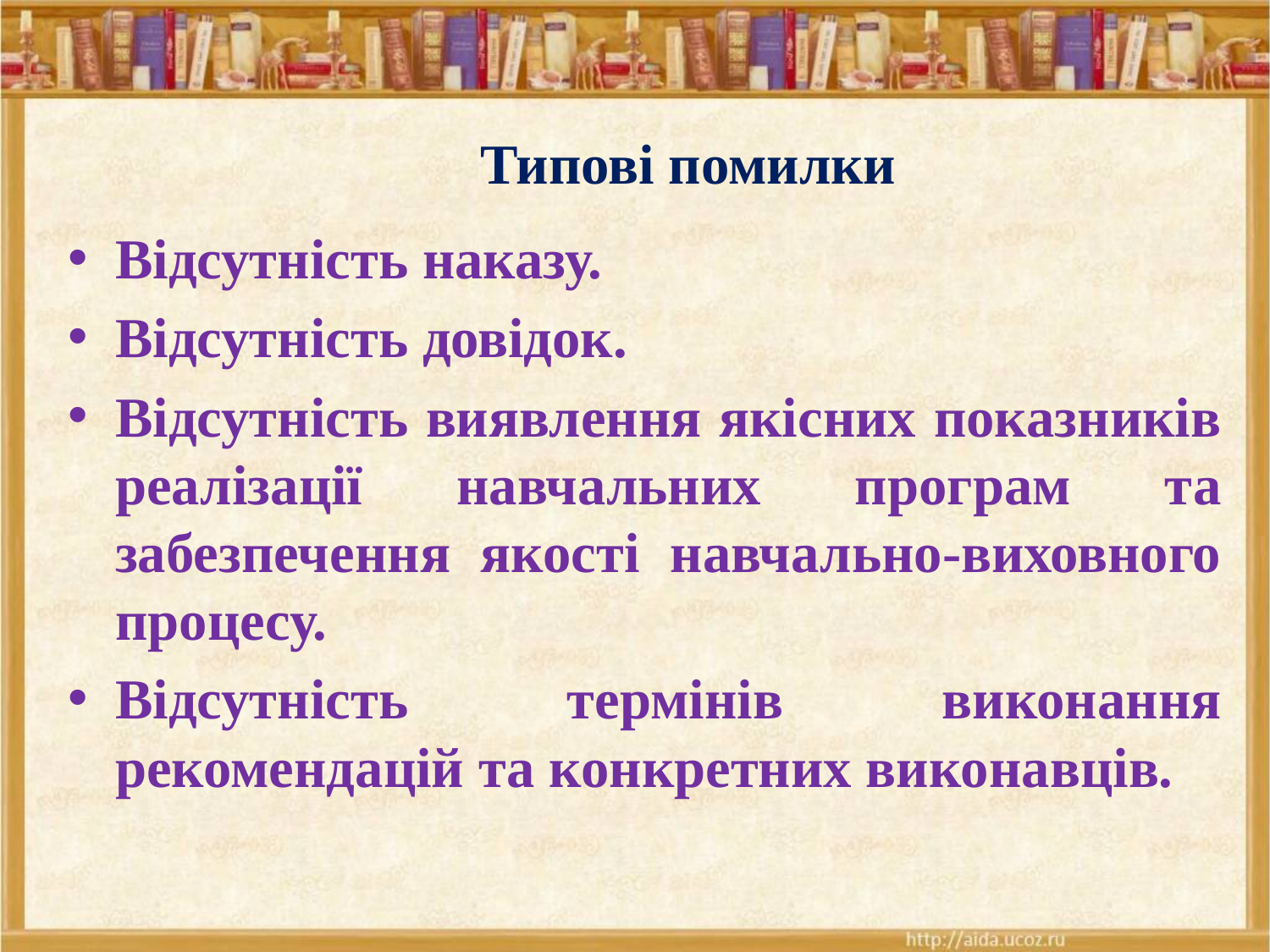

# Типові помилки
Відсутність наказу.
Відсутність довідок.
Відсутність виявлення якісних показників реалізації навчальних програм та забезпечення якості навчально-виховного процесу.
Відсутність термінів виконання рекомендацій та конкретних виконавців.